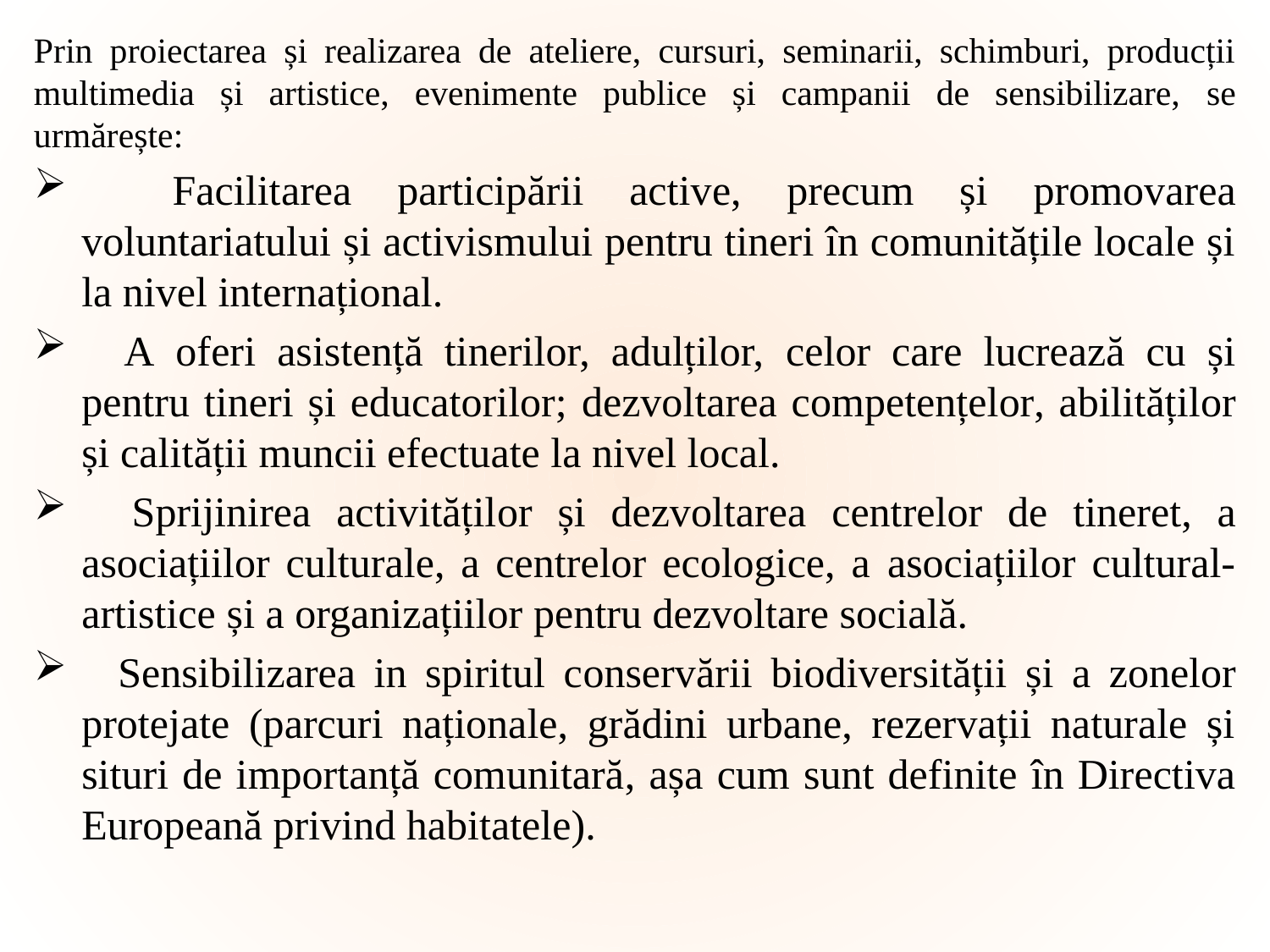

Prin proiectarea și realizarea de ateliere, cursuri, seminarii, schimburi, producții multimedia și artistice, evenimente publice și campanii de sensibilizare, se urmărește:
  Facilitarea participării active, precum și promovarea voluntariatului și activismului pentru tineri în comunitățile locale și la nivel internațional.
  A oferi asistență tinerilor, adulților, celor care lucrează cu și pentru tineri și educatorilor; dezvoltarea competențelor, abilităților și calității muncii efectuate la nivel local.
  Sprijinirea activităților și dezvoltarea centrelor de tineret, a asociațiilor culturale, a centrelor ecologice, a asociațiilor cultural-artistice și a organizațiilor pentru dezvoltare socială.
  Sensibilizarea in spiritul conservării biodiversității și a zonelor protejate (parcuri naționale, grădini urbane, rezervații naturale și situri de importanță comunitară, așa cum sunt definite în Directiva Europeană privind habitatele).